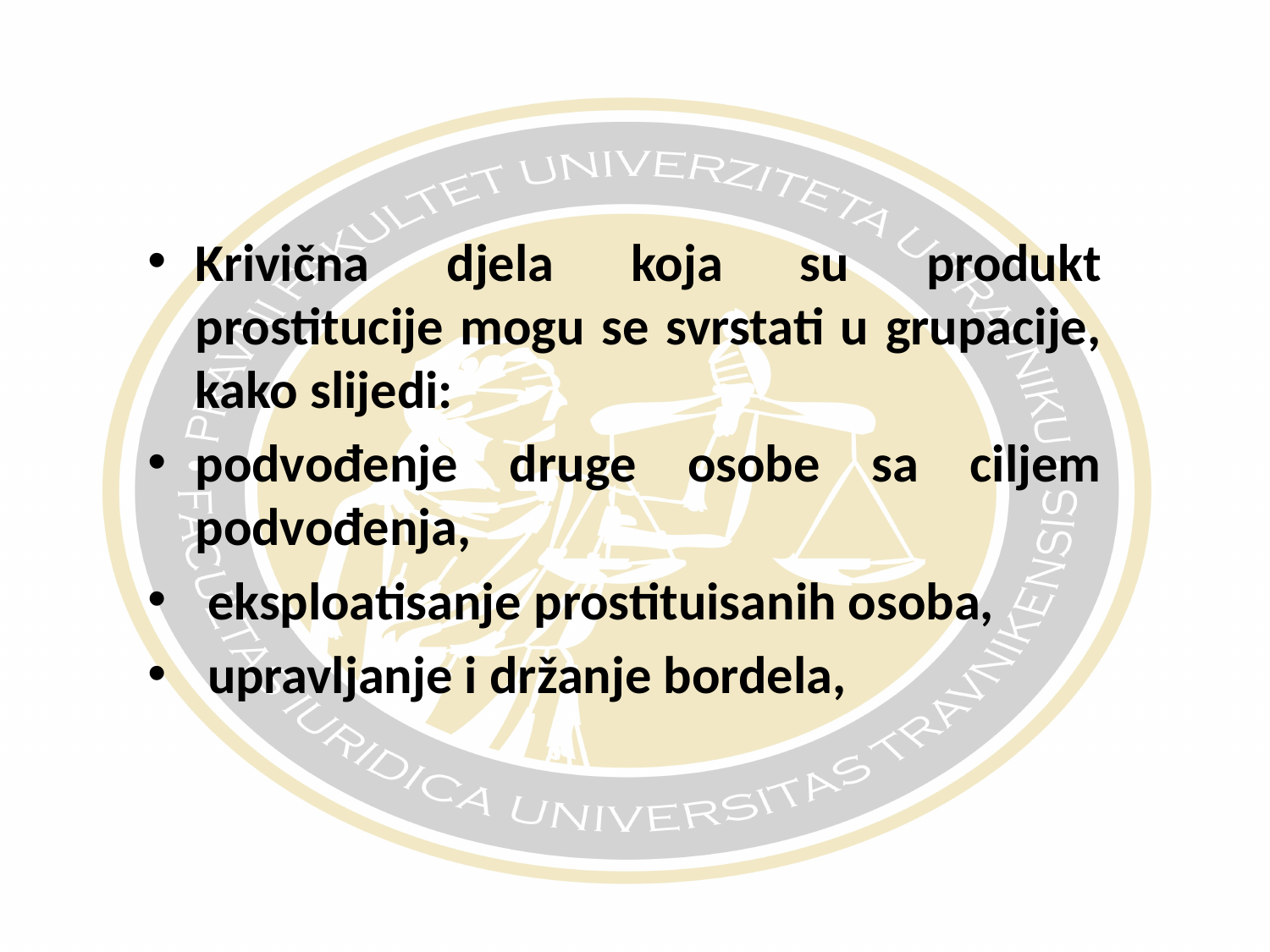

#
Krivična djela koja su produkt prostitucije mogu se svrstati u grupacije, kako slijedi:
podvođenje druge osobe sa ciljem podvođenja,
 eksploatisanje prostituisanih osoba,
 upravljanje i držanje bordela,